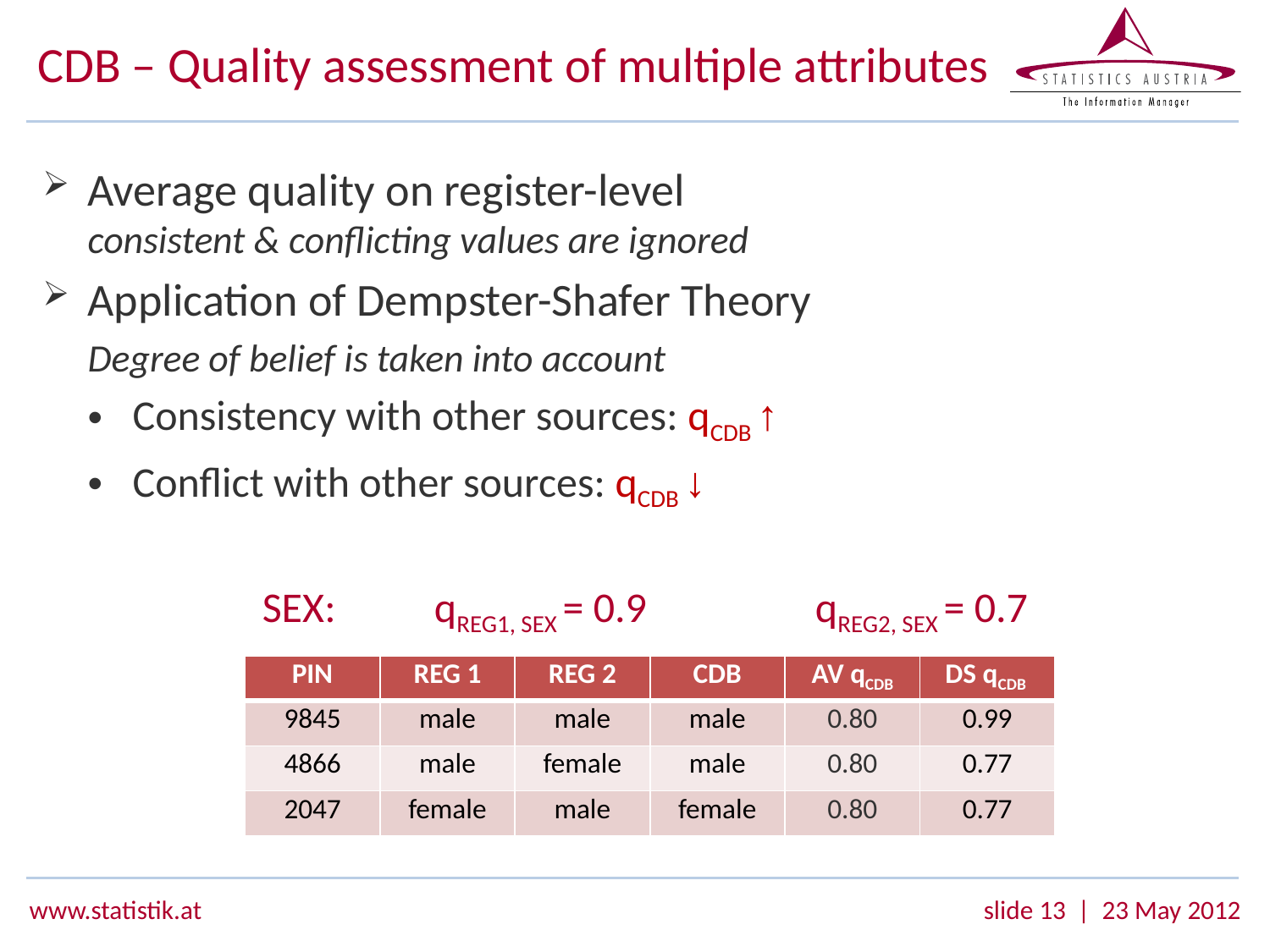

# CDB – Quality assessment of multiple attributes
Average quality on register-level
consistent & conflicting values are ignored
Application of Dempster-Shafer Theory
Degree of belief is taken into account
Consistency with other sources: qCDB ↑
Conflict with other sources: qCDB ↓

SEX:	qREG1, SEX = 0.9		qREG2, SEX = 0.7

| PIN | REG 1 | REG 2 | CDB | AV qCDB | DS qCDB |
| --- | --- | --- | --- | --- | --- |
| 9845 | male | male | male | 0.80 | 0.99 |
| 4866 | male | female | male | 0.80 | 0.77 |
| 2047 | female | male | female | 0.80 | 0.77 |